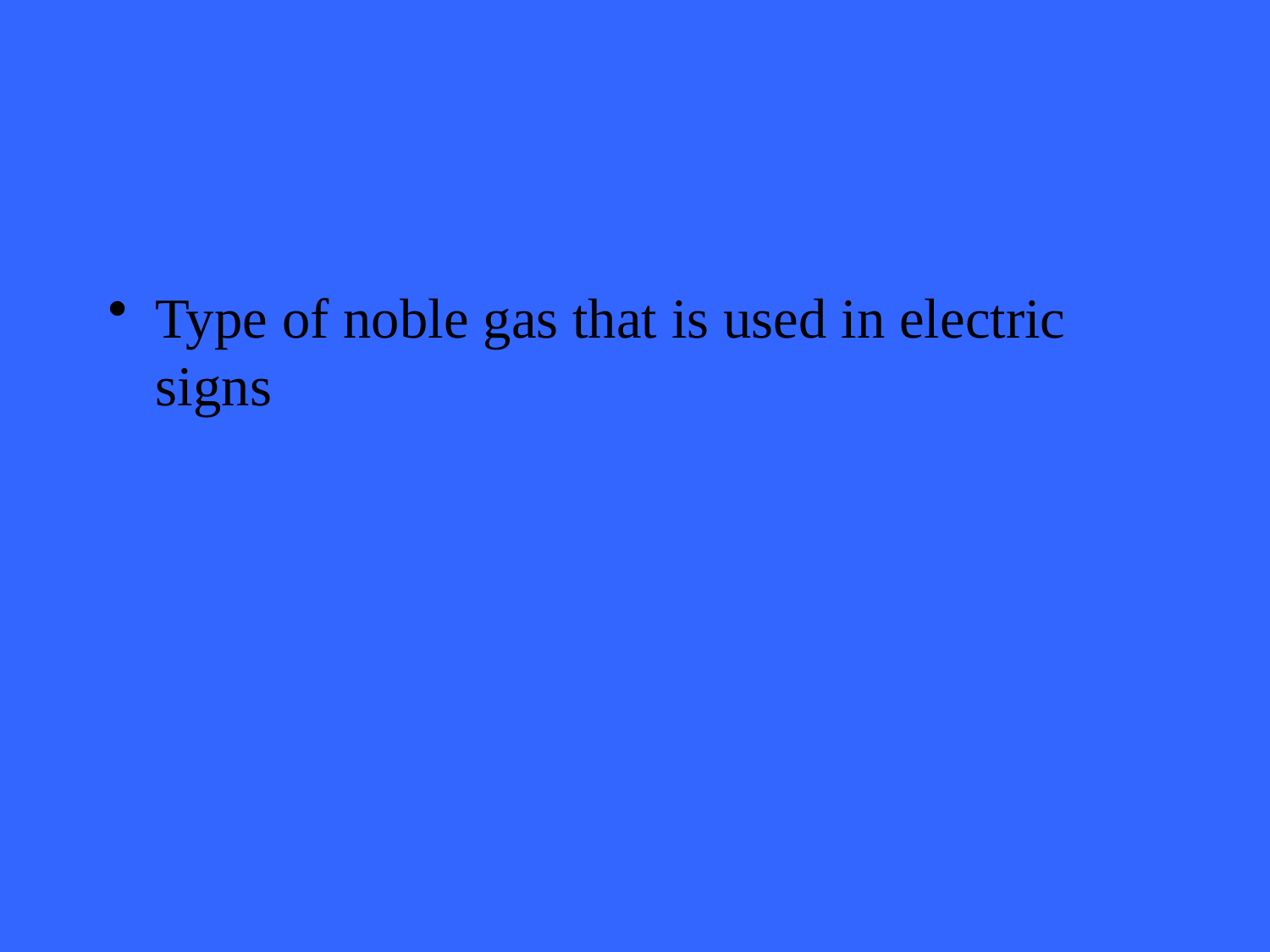

#
Type of noble gas that is used in electric signs